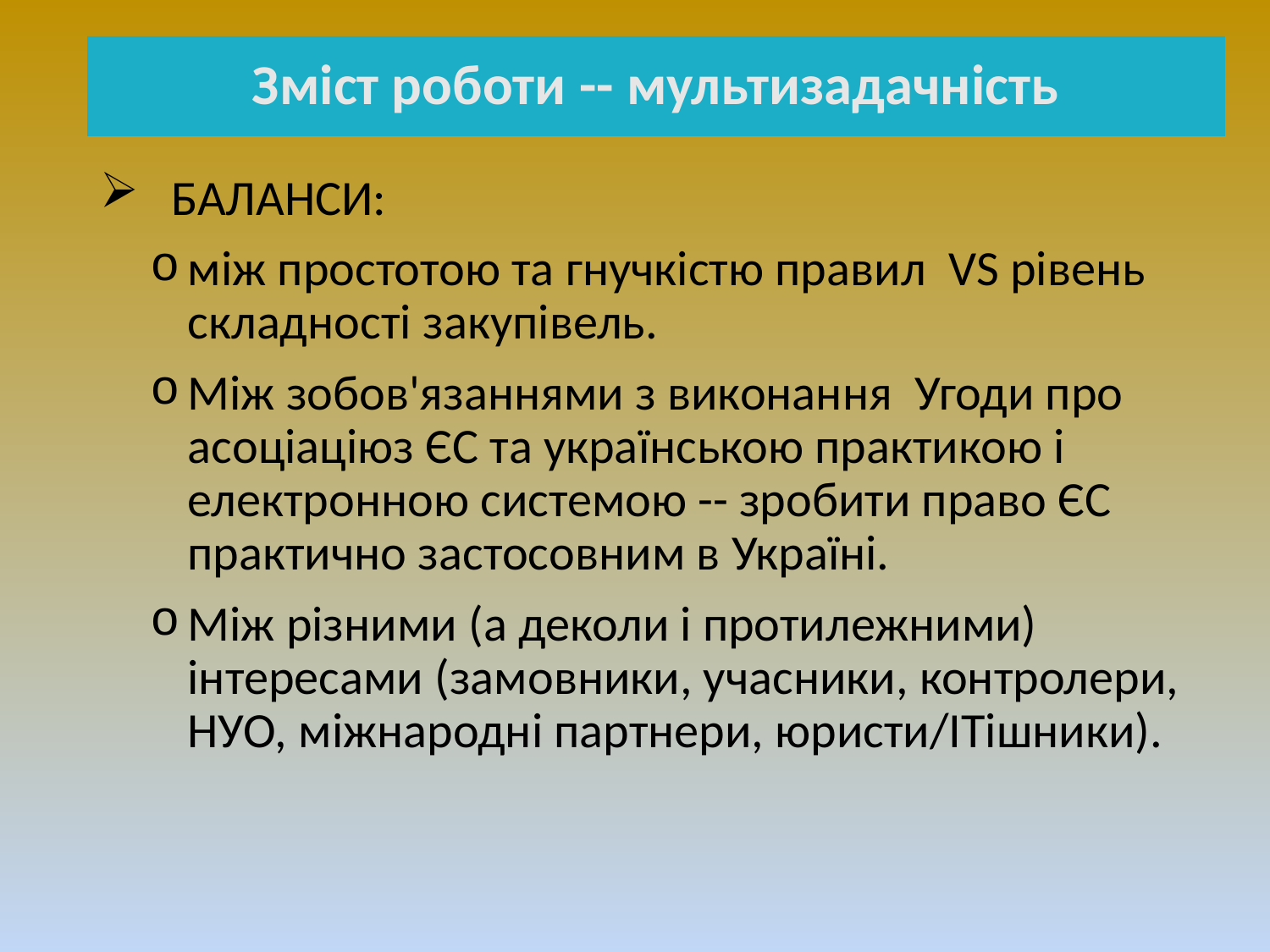

# Зміст роботи -- мультизадачність
БАЛАНСИ:
між простотою та гнучкістю правил  VS рівень складності закупівель.
Між зобов'язаннями з виконання  Угоди про асоціаціюз ЄС та українською практикою і електронною системою -- зробити право ЄС практично застосовним в Україні.
Між різними (а деколи і протилежними) інтересами (замовники, учасники, контролери, НУО, міжнародні партнери, юристи/ІТішники).